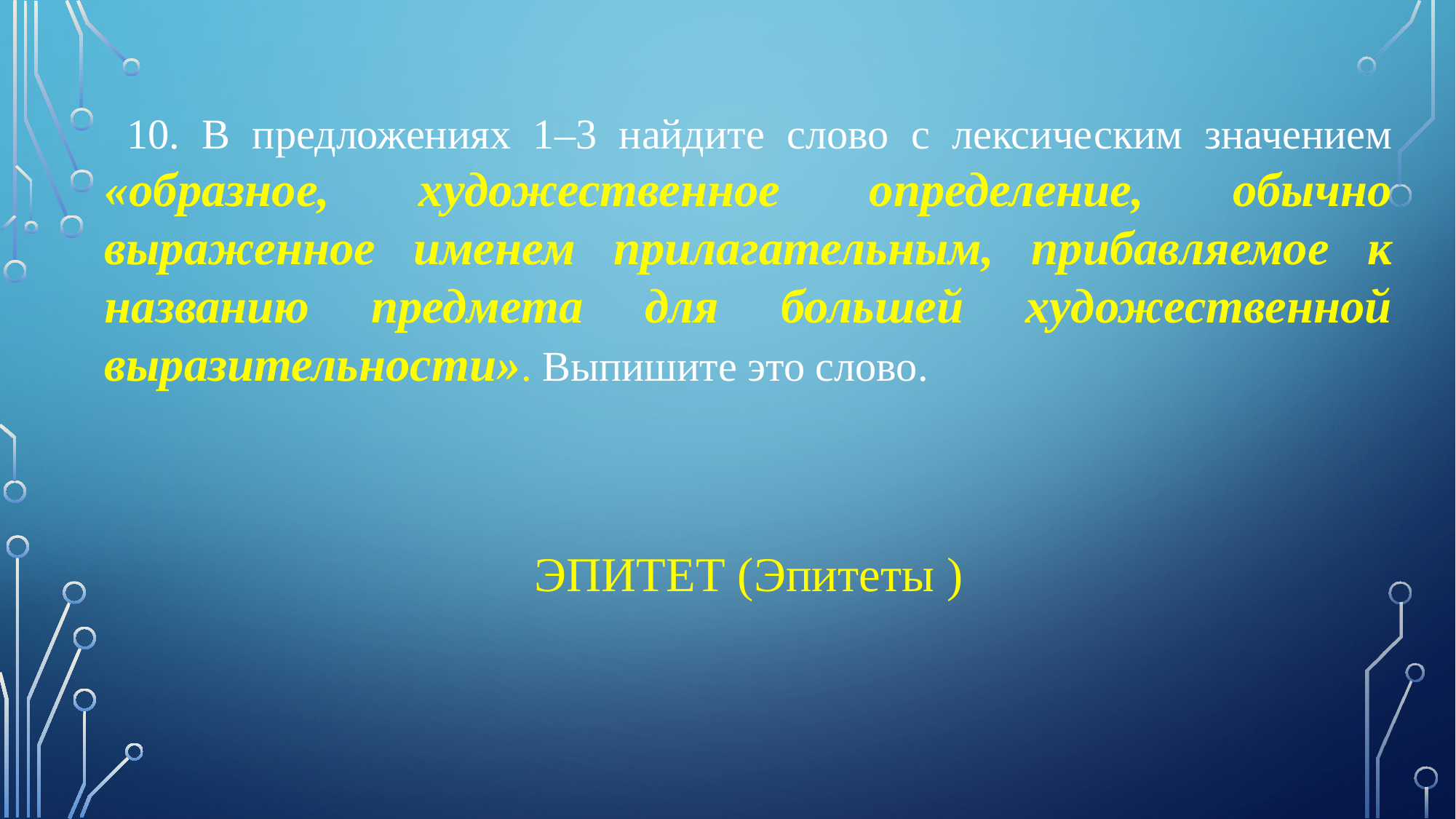

10. В предложениях 1–3 найдите слово с лексическим значением «образное, художественное определение, обычно выраженное именем прилагательным, прибавляемое к названию предмета для большей художественной выразительности». Выпишите это слово.

ЭПИТЕТ (Эпитеты )